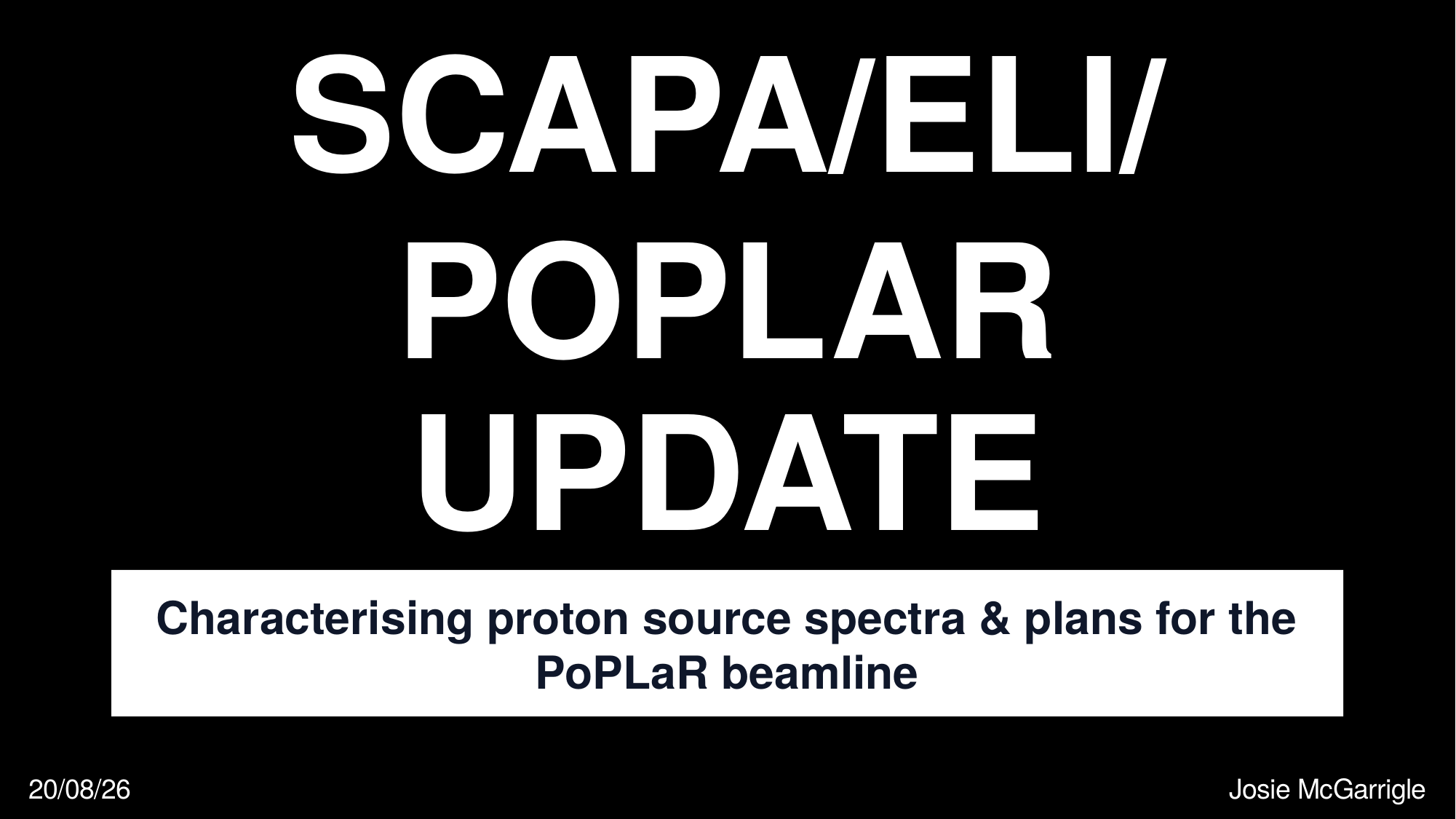

SCAPA/ELI/
POPLAR UPDATE
Characterising proton source spectra & plans for the PoPLaR beamline
# 20/08/26 										Josie McGarrigle